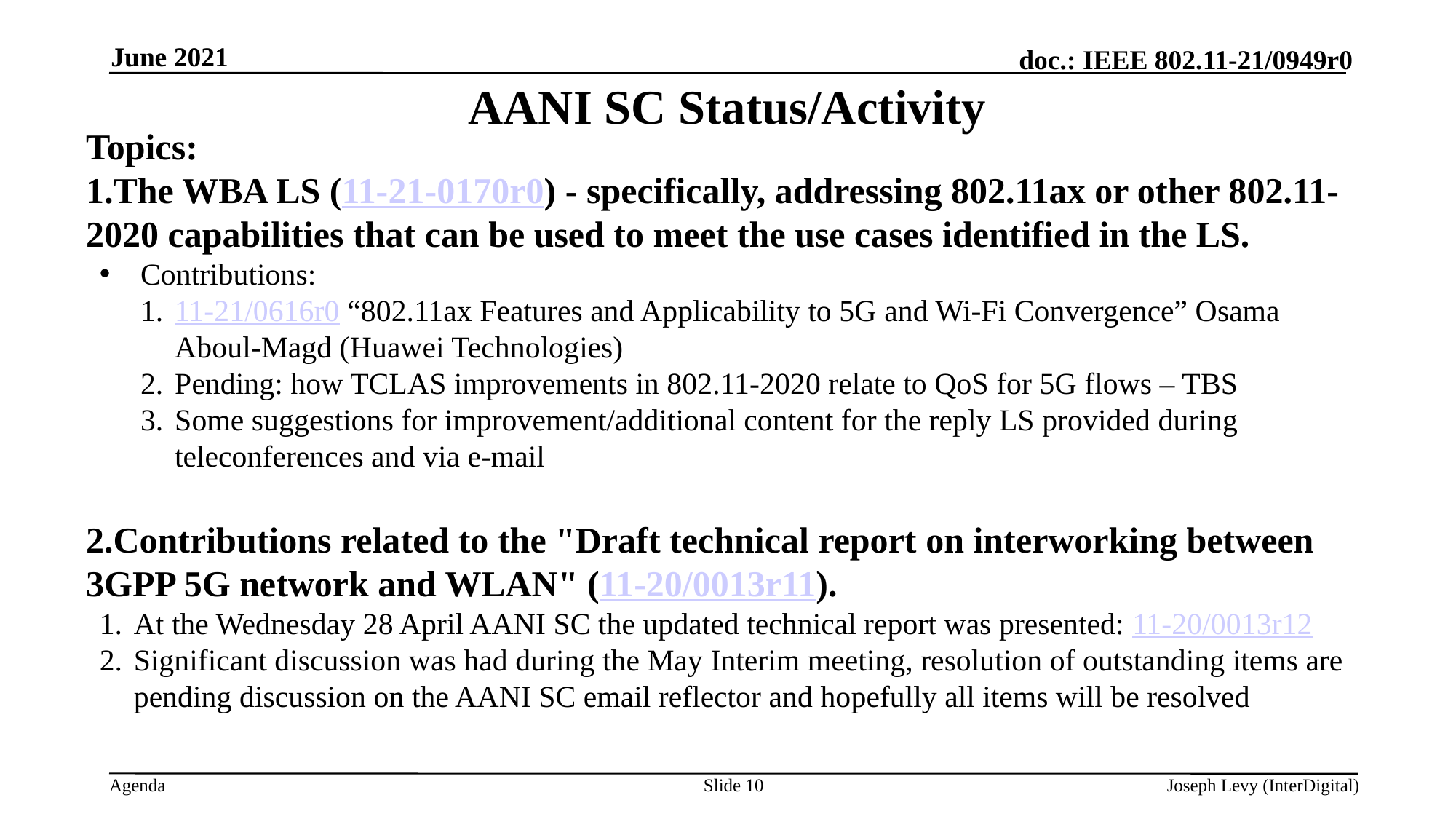

June 2021
# AANI SC Status/Activity
Topics:
The WBA LS (11-21-0170r0) - specifically, addressing 802.11ax or other 802.11-2020 capabilities that can be used to meet the use cases identified in the LS.
Contributions:
11-21/0616r0 “802.11ax Features and Applicability to 5G and Wi-Fi Convergence” Osama Aboul-Magd (Huawei Technologies)
Pending: how TCLAS improvements in 802.11-2020 relate to QoS for 5G flows – TBS
Some suggestions for improvement/additional content for the reply LS provided during teleconferences and via e-mail

Contributions related to the "Draft technical report on interworking between 3GPP 5G network and WLAN" (11-20/0013r11).
At the Wednesday 28 April AANI SC the updated technical report was presented: 11-20/0013r12
Significant discussion was had during the May Interim meeting, resolution of outstanding items are pending discussion on the AANI SC email reflector and hopefully all items will be resolved
Slide 10
Joseph Levy (InterDigital)